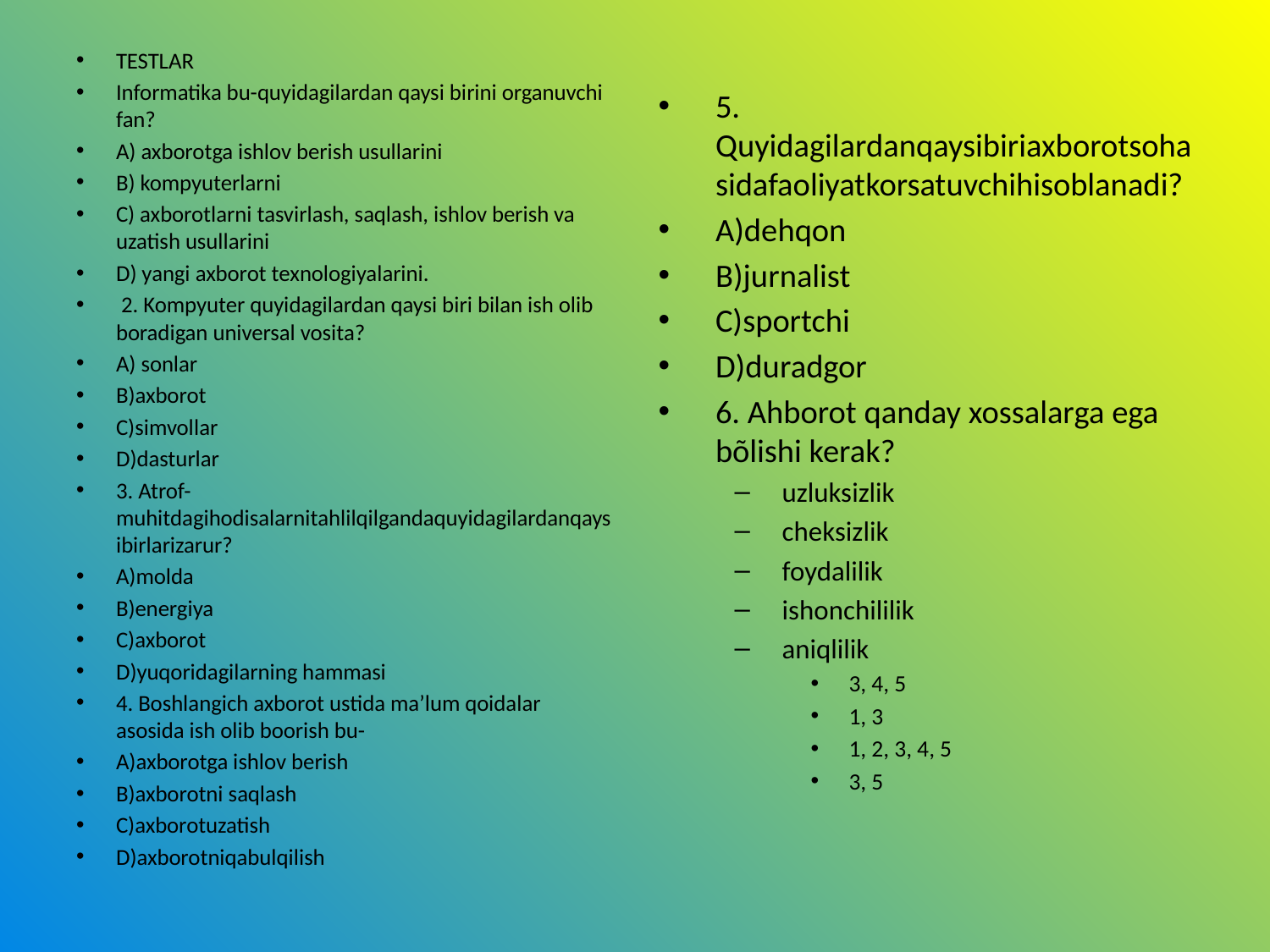

TESTLAR
Informatika bu-quyidagilardan qaysi birini organuvchi fan?
A) axborotga ishlov berish usullarini
B) kompyuterlarni
C) axborotlarni tasvirlash, saqlash, ishlov berish va uzatish usullarini
D) yangi axborot texnologiyalarini.
 2. Kompyuter quyidagilardan qaysi biri bilan ish olib boradigan universal vosita?
A) sonlar
B)axborot
C)simvollar
D)dasturlar
3. Atrof-muhitdagihodisalarnitahlilqilgandaquyidagilardanqaysibirlarizarur?
A)molda
B)energiya
C)axborot
D)yuqoridagilarning hammasi
4. Boshlangich axborot ustida ma’lum qoidalar asosida ish olib boorish bu-
A)axborotga ishlov berish
B)axborotni saqlash
C)axborotuzatish
D)axborotniqabulqilish
5. Quyidagilardanqaysibiriaxborotsohasidafaoliyatkorsatuvchihisoblanadi?
A)dehqon
B)jurnalist
C)sportchi
D)duradgor
6. Ahborot qanday xossalarga ega bõlishi kerak?
uzluksizlik
cheksizlik
foydalilik
ishonchililik
aniqlilik
3, 4, 5
1, 3
1, 2, 3, 4, 5
3, 5